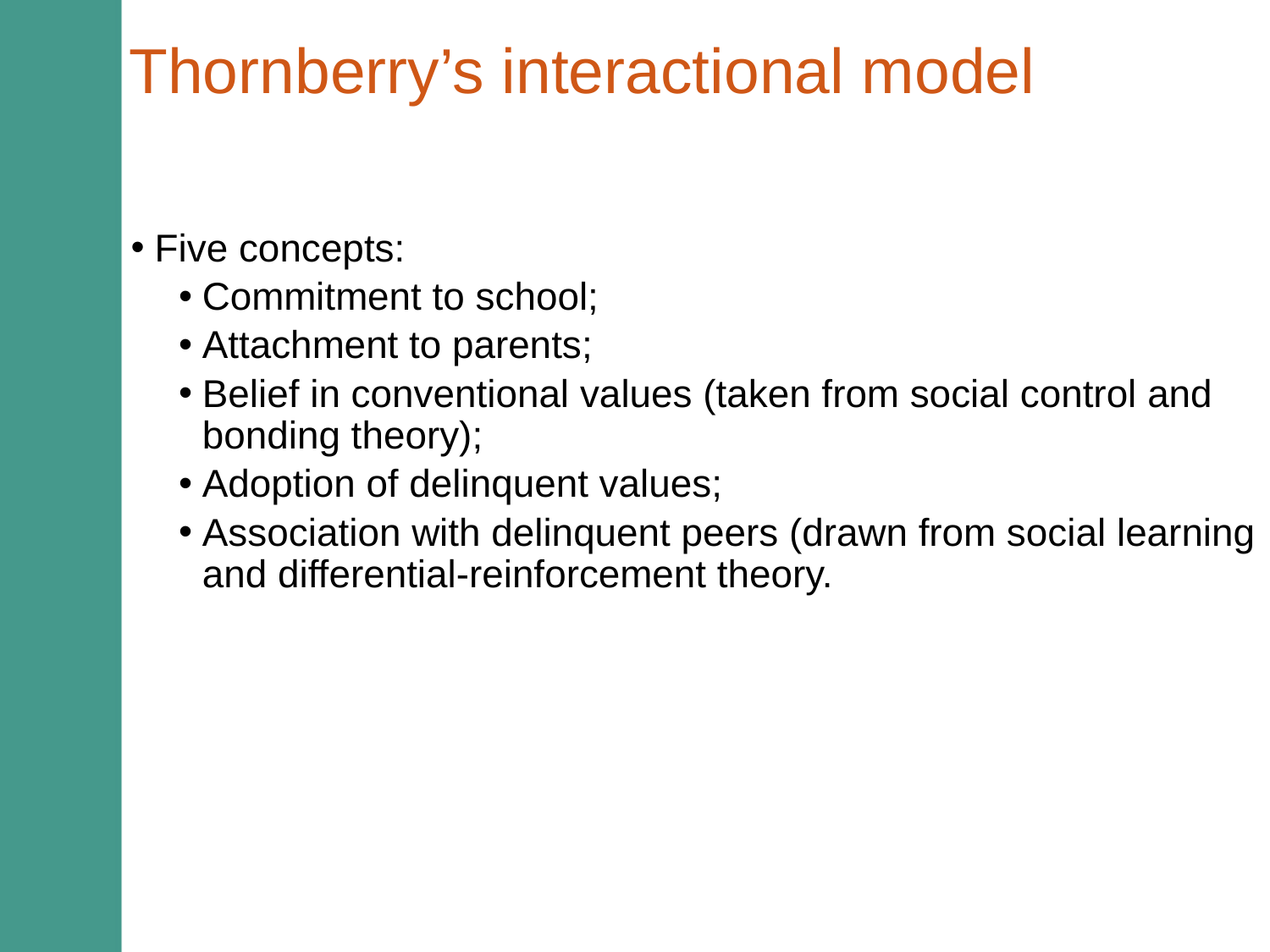

# Thornberry’s interactional model
Five concepts:
Commitment to school;
Attachment to parents;
Belief in conventional values (taken from social control and bonding theory);
Adoption of delinquent values;
Association with delinquent peers (drawn from social learning and differential-reinforcement theory.